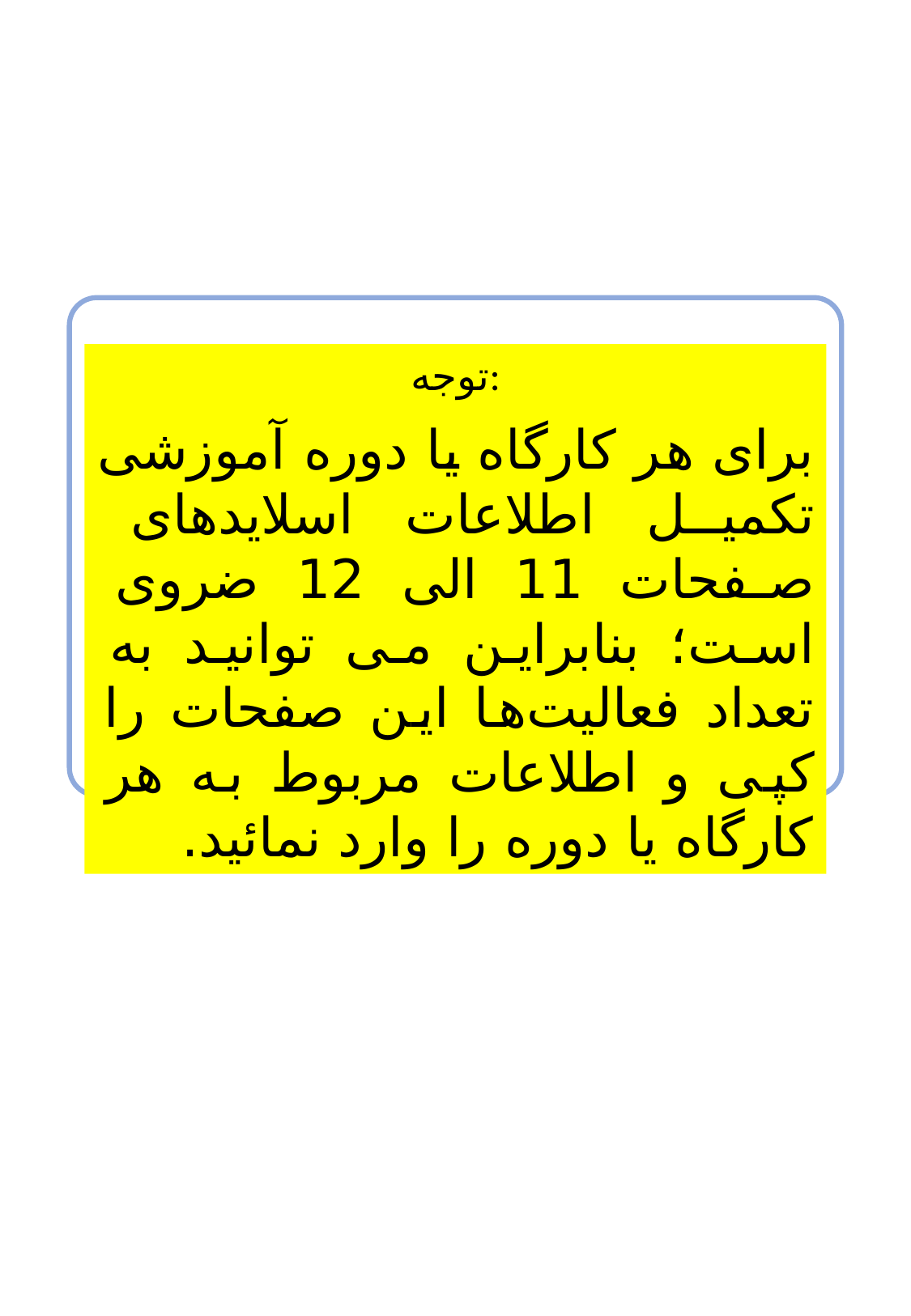

برای هر کارگاه یا دوره آموزشی تکمیل اطلاعات اسلایدهای صفحات 11 الی 12 ضروی است؛ بنابراین می توانید به تعداد فعالیت‌ها این صفحات را کپی و اطلاعات مربوط به هر کارگاه یا دوره را وارد نمائید.
توجه: